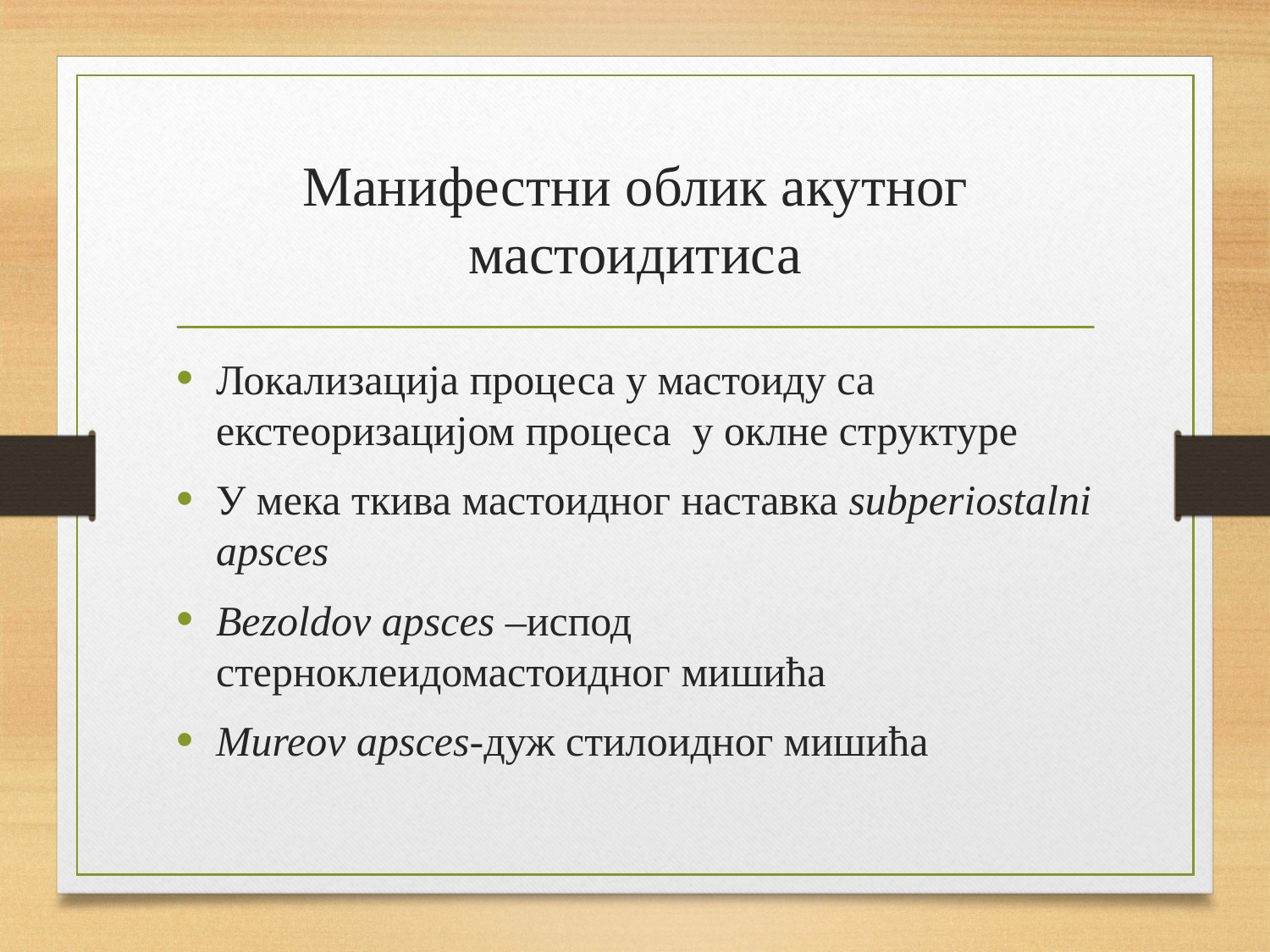

# Манифестни облик акутног мастоидитиса
Локализација процеса у мастоиду са екстеоризацијом процеса  у оклне структуре
У мека ткива мастоидног наставка subperiostalni apsces
Bezoldov apsces –испод стерноклеидомастоидног мишића
Mureov apsces-дуж стилоидног мишића